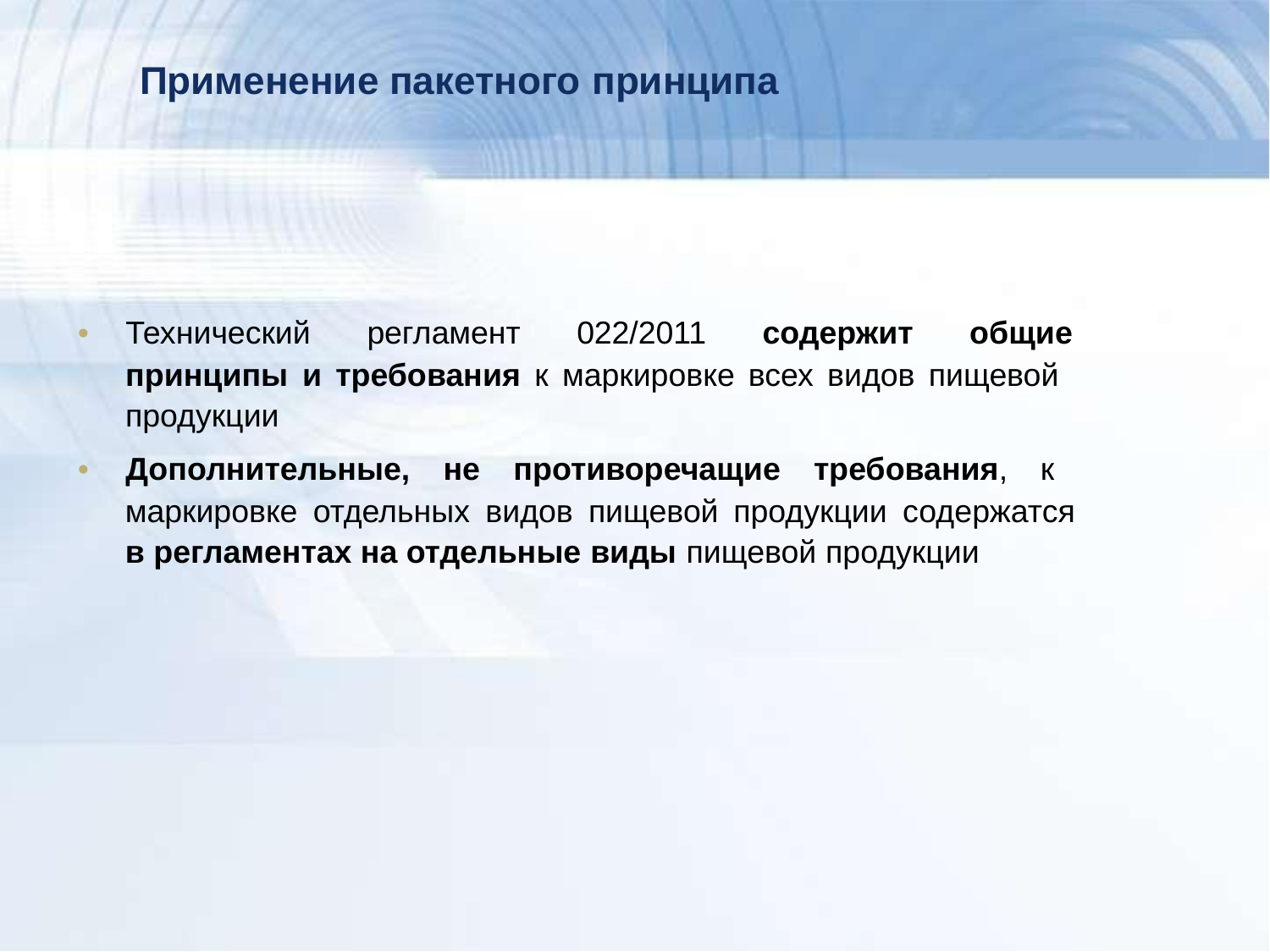

Применение пакетного принципа
• Технический регламент 022/2011 содержит общие
принципы и требования к маркировке всех видов пищевой
продукции
• Дополнительные, не противоречащие требования, к
маркировке отдельных видов пищевой продукции содержатся
в регламентах на отдельные виды пищевой продукции